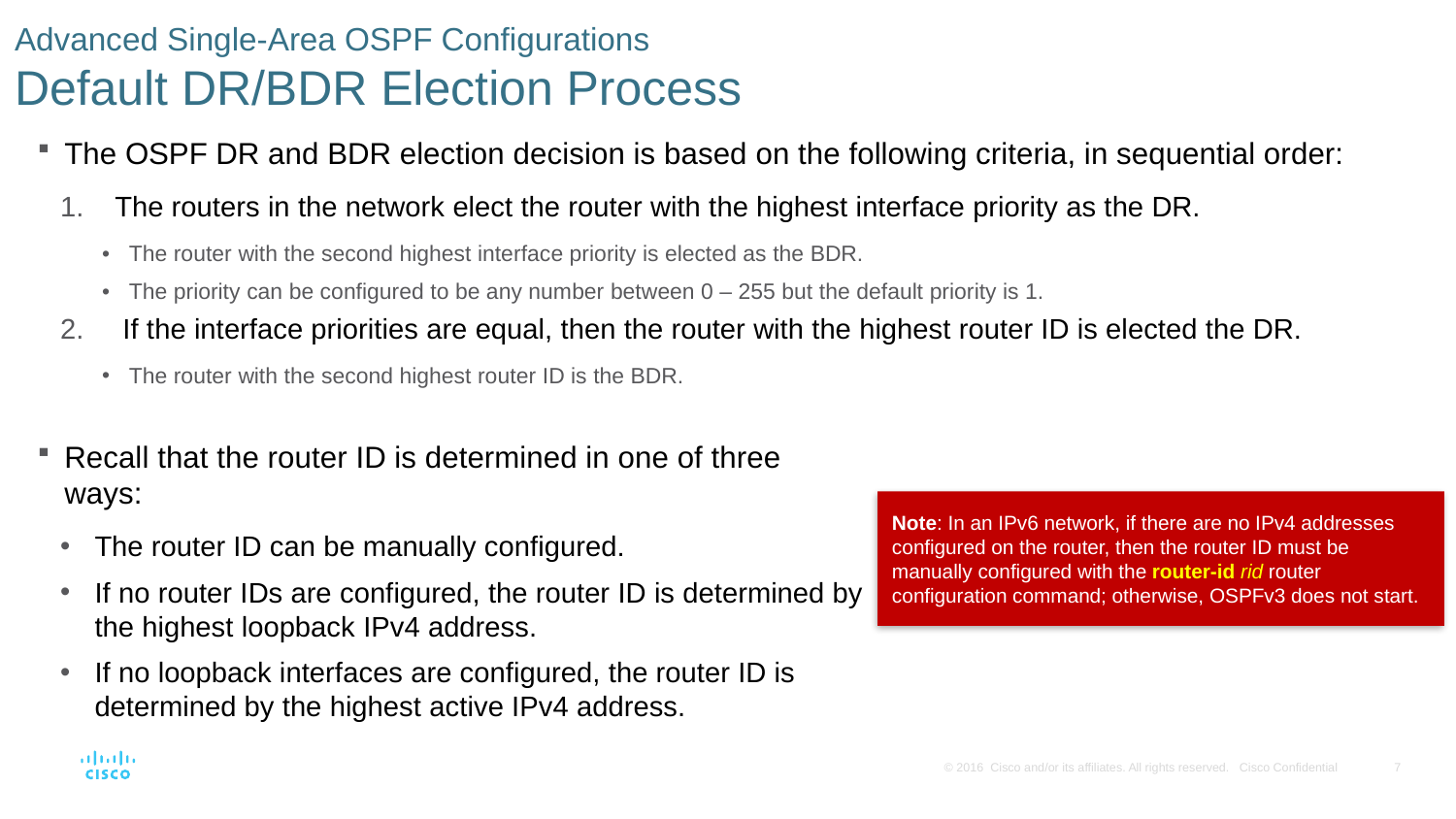

# Advanced Single-Area OSPF Configurations Default DR/BDR Election Process
The OSPF DR and BDR election decision is based on the following criteria, in sequential order:
The routers in the network elect the router with the highest interface priority as the DR.
The router with the second highest interface priority is elected as the BDR.
The priority can be configured to be any number between 0 – 255 but the default priority is 1.
 If the interface priorities are equal, then the router with the highest router ID is elected the DR.
The router with the second highest router ID is the BDR.
Recall that the router ID is determined in one of three ways:
The router ID can be manually configured.
If no router IDs are configured, the router ID is determined by the highest loopback IPv4 address.
If no loopback interfaces are configured, the router ID is determined by the highest active IPv4 address.
Note: In an IPv6 network, if there are no IPv4 addresses configured on the router, then the router ID must be manually configured with the router-id rid router configuration command; otherwise, OSPFv3 does not start.